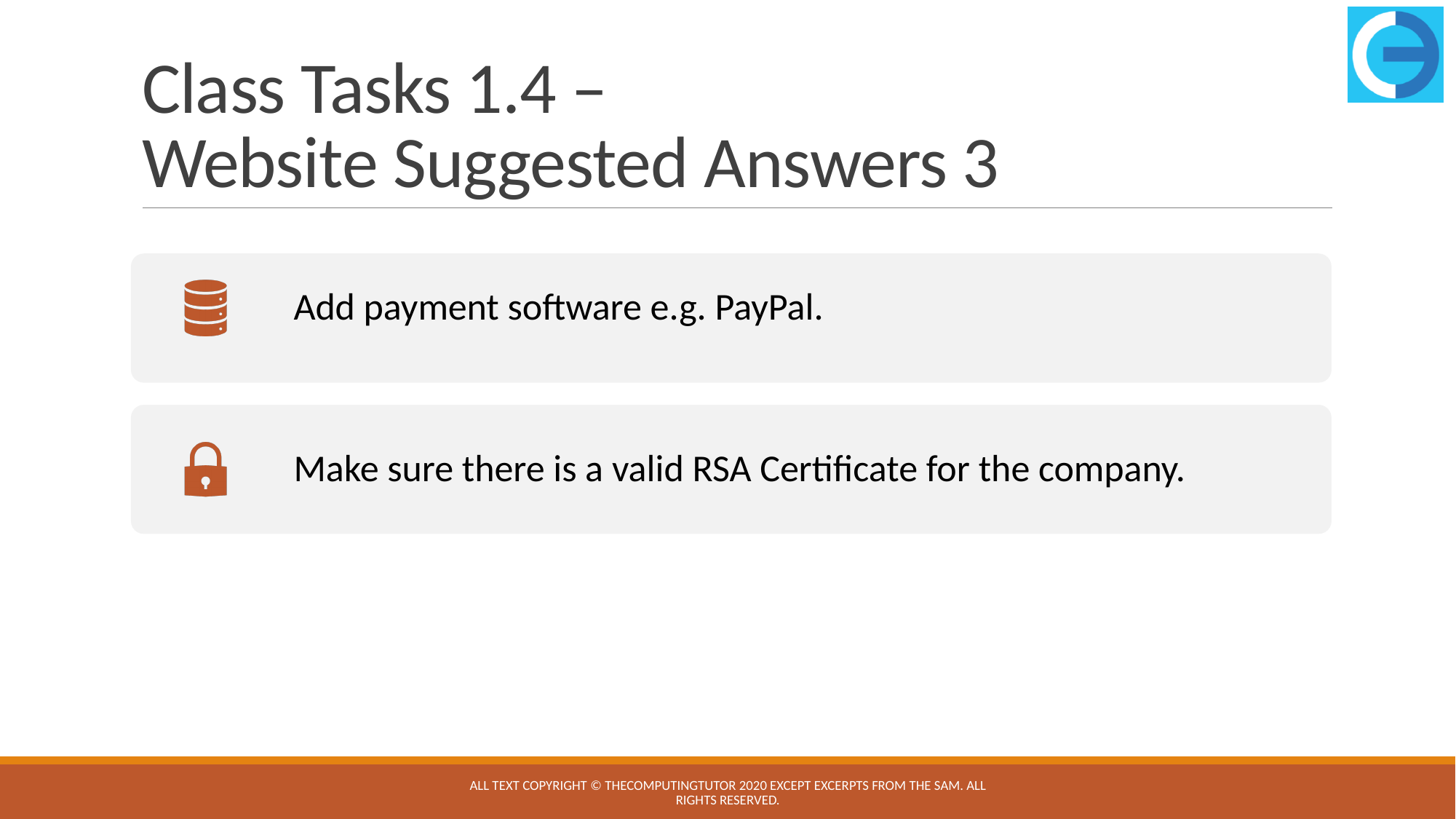

# Class Tasks 1.4 – Website Suggested Answers 3
Add payment software e.g. PayPal.
Make sure there is a valid RSA Certificate for the company.

All text copyright © TheComputingTutor 2020 except excerpts from the SAM. All rights Reserved.